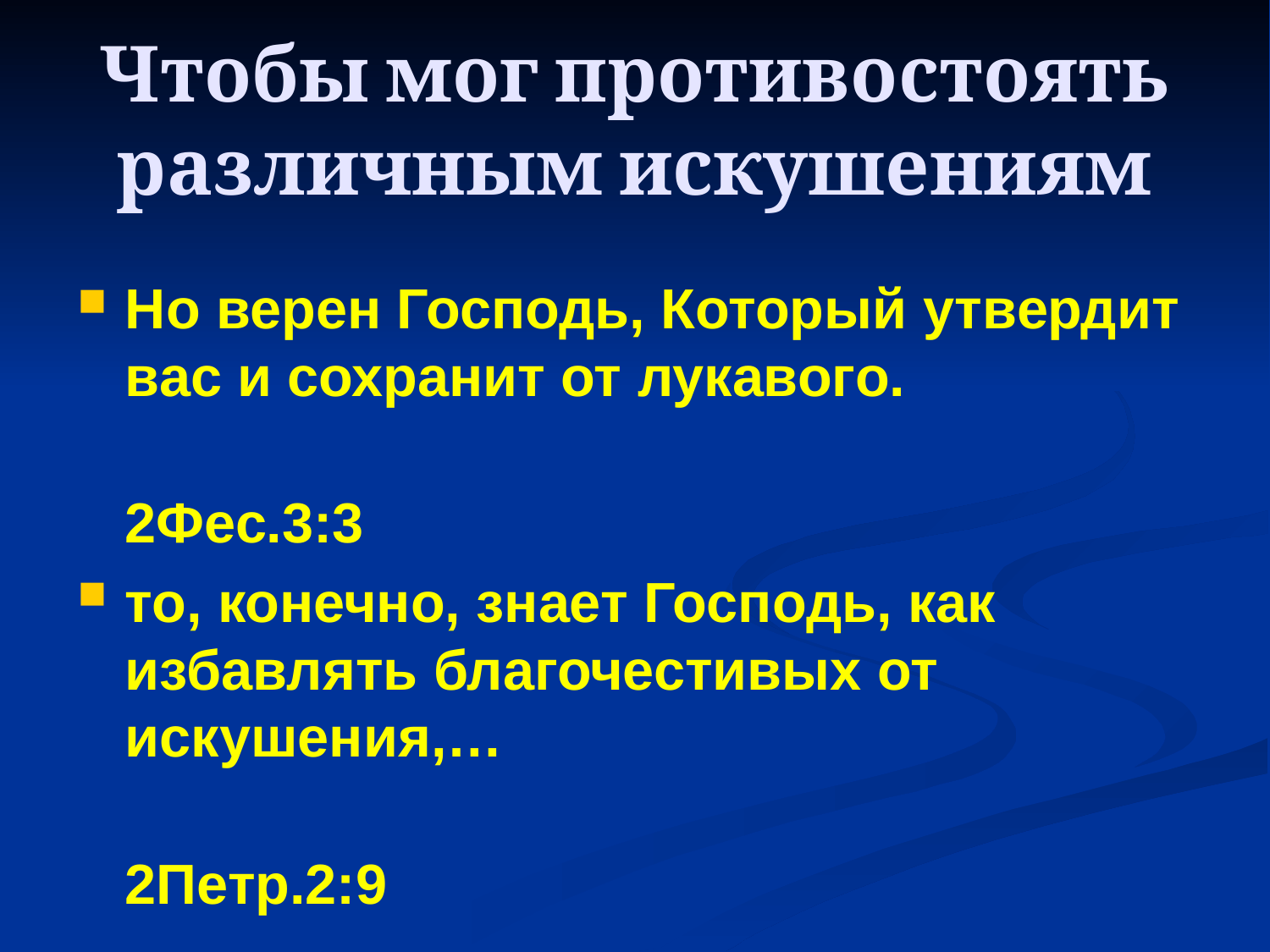

# Чтобы мог противостоять различным искушениям
Но верен Господь, Который утвердит вас и сохранит от лукавого.
                                                          	2Фес.3:3
то, конечно, знает Господь, как избавлять благочестивых от искушения,…
                                              		2Петр.2:9